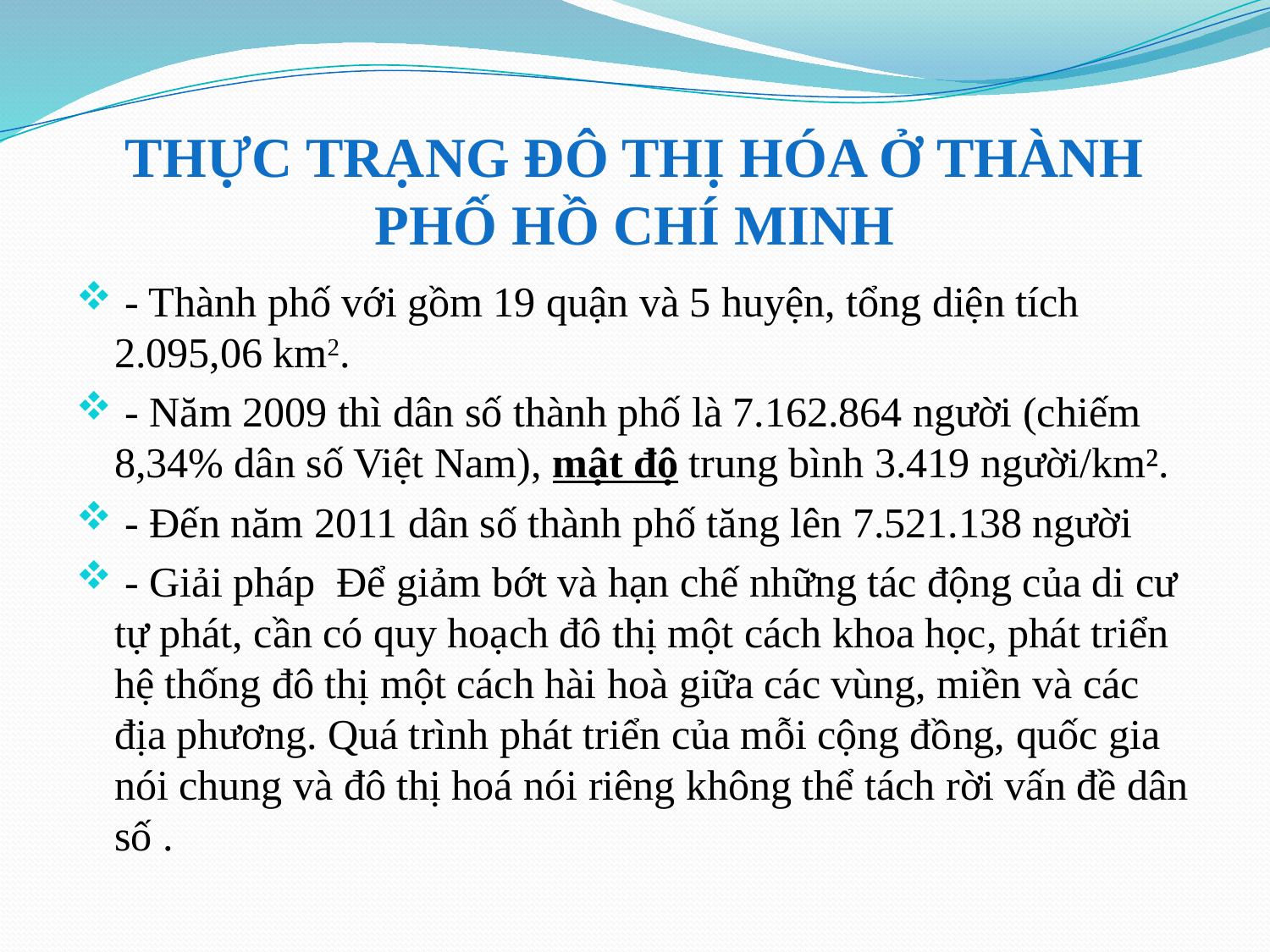

# THỰC TRẠNG ĐÔ THỊ HÓA Ở THÀNH PHỐ HỒ CHÍ MINH
 - Thành phố với gồm 19 quận và 5 huyện, tổng diện tích 2.095,06 km2.
 - Năm 2009 thì dân số thành phố là 7.162.864 người (chiếm 8,34% dân số Việt Nam), mật độ trung bình 3.419 người/km².
 - Đến năm 2011 dân số thành phố tăng lên 7.521.138 người
 - Giải pháp  Để giảm bớt và hạn chế những tác động của di cư tự phát, cần có quy hoạch đô thị một cách khoa học, phát triển hệ thống đô thị một cách hài hoà giữa các vùng, miền và các địa phương. Quá trình phát triển của mỗi cộng đồng, quốc gia nói chung và đô thị hoá nói riêng không thể tách rời vấn đề dân số .